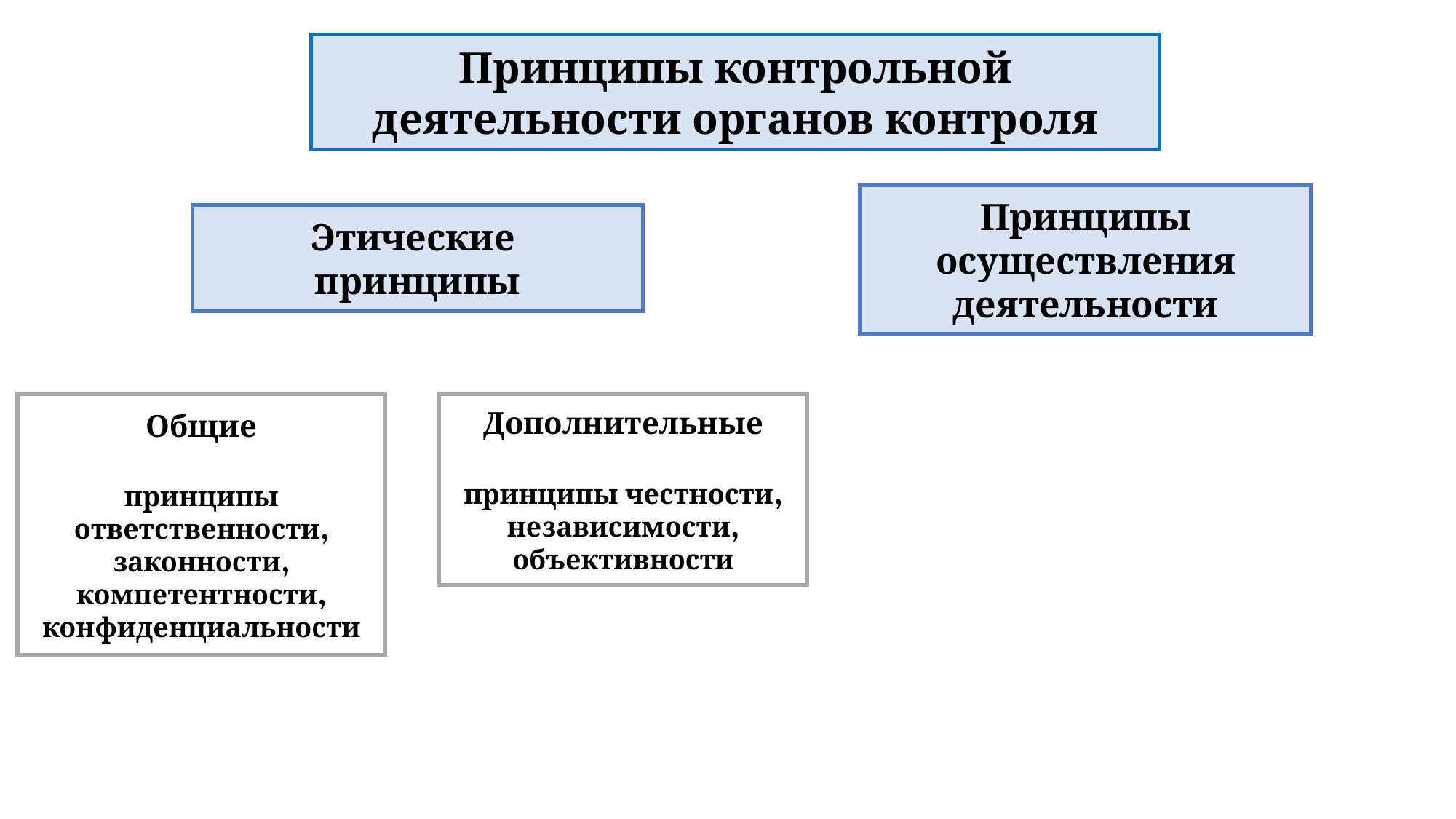

Принципы контрольной деятельности органов контроля
Принципы осуществления деятельности
Этические
принципы
Общие

принципы ответственности, законности, компетентности, конфиденциальности
Дополнительные

принципы честности, независимости, объективности